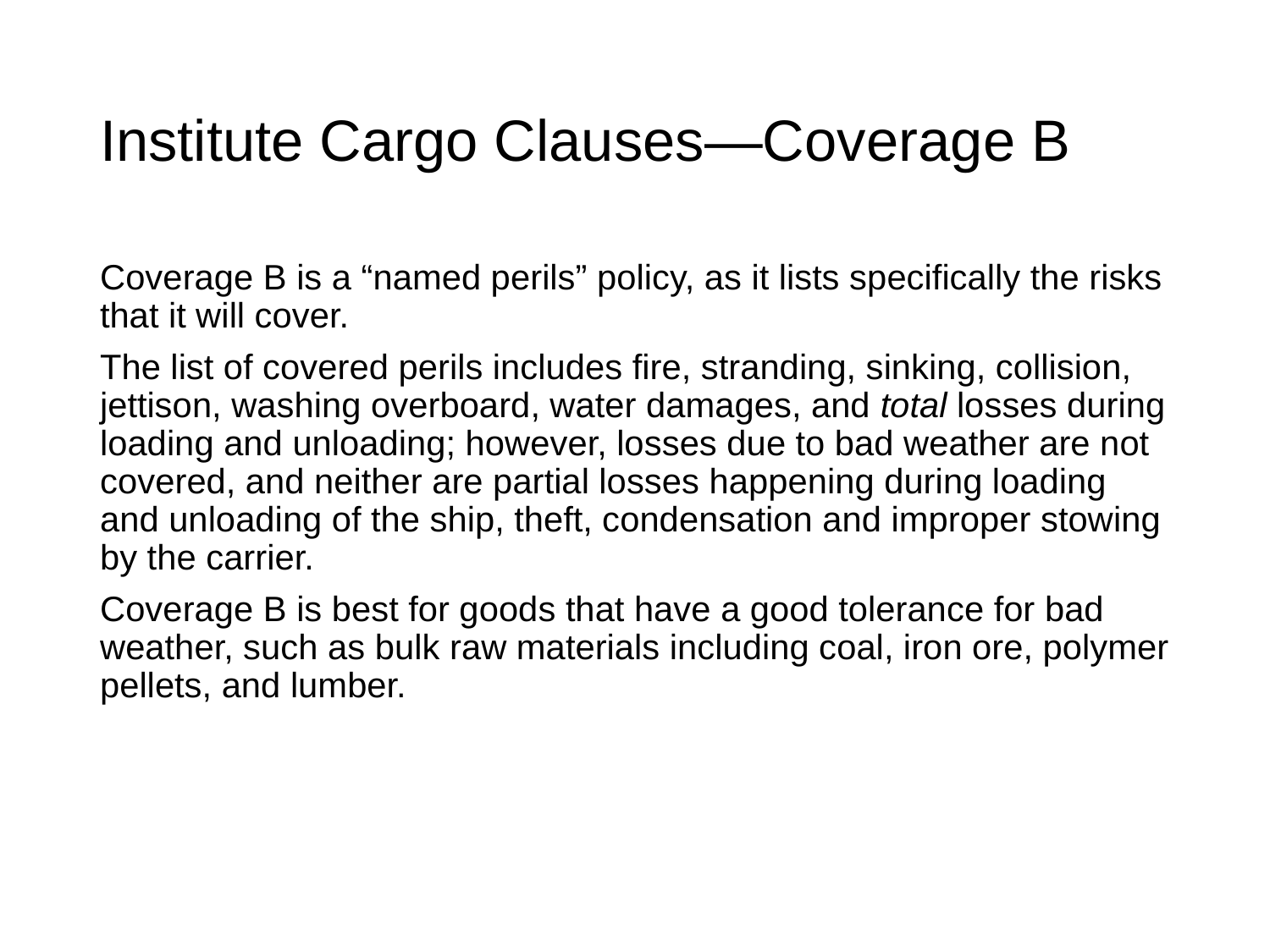

# Institute Cargo Clauses—Coverage B
Coverage B is a “named perils” policy, as it lists specifically the risks that it will cover.
The list of covered perils includes fire, stranding, sinking, collision, jettison, washing overboard, water damages, and total losses during loading and unloading; however, losses due to bad weather are not covered, and neither are partial losses happening during loading and unloading of the ship, theft, condensation and improper stowing by the carrier.
Coverage B is best for goods that have a good tolerance for bad weather, such as bulk raw materials including coal, iron ore, polymer pellets, and lumber.